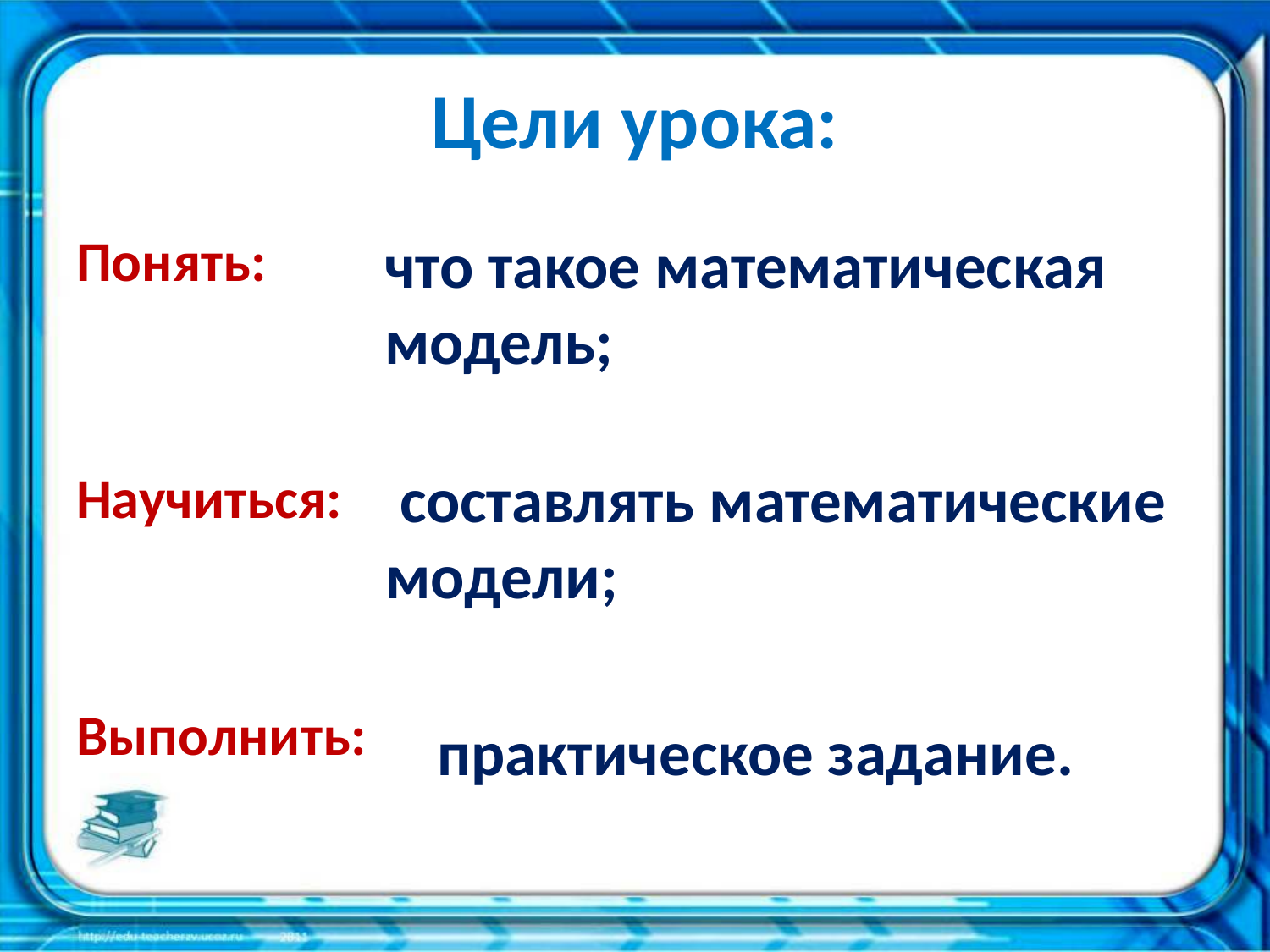

# Цели урока:
Понять:

Научиться:

Выполнить:

что такое математическая модель;
 составлять математические модели;
 практическое задание.